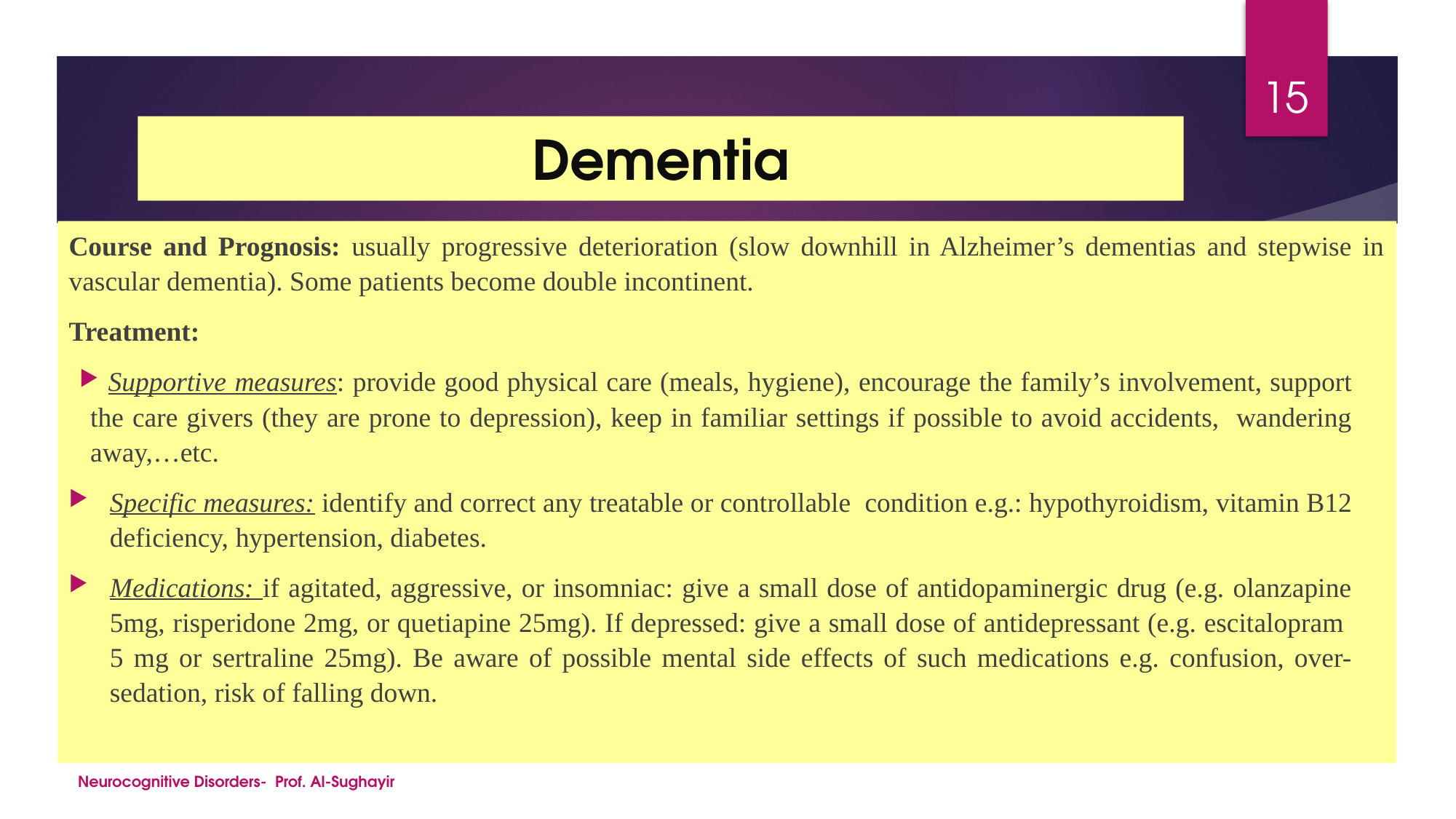

15
# Dementia
Course and Prognosis: usually progressive deterioration (slow downhill in Alzheimer’s dementias and stepwise in vascular dementia). Some patients become double incontinent.
Treatment:
 Supportive measures: provide good physical care (meals, hygiene), encourage the family’s involvement, support the care givers (they are prone to depression), keep in familiar settings if possible to avoid accidents,  wandering away,…etc.
Specific measures: identify and correct any treatable or controllable  condition e.g.: hypothyroidism, vitamin B12 deficiency, hypertension, diabetes.
Medications: if agitated, aggressive, or insomniac: give a small dose of antidopaminergic drug (e.g. olanzapine 5mg, risperidone 2mg, or quetiapine 25mg). If depressed: give a small dose of antidepressant (e.g. escitalopram  5 mg or sertraline 25mg). Be aware of possible mental side effects of such medications e.g. confusion, over-sedation, risk of falling down.

Neurocognitive Disorders-  Prof. Al-Sughayir